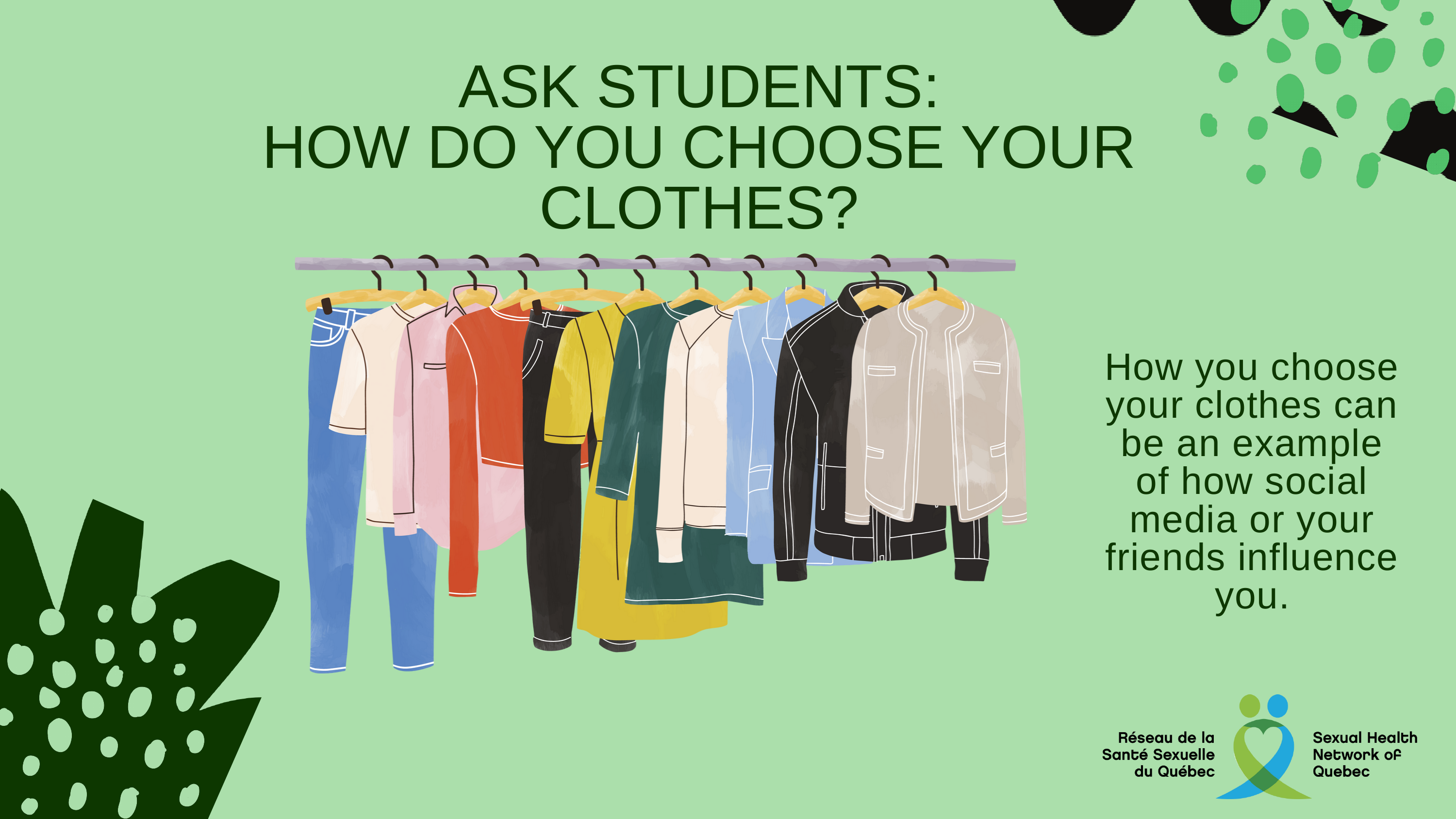

ASK STUDENTS:
HOW DO YOU CHOOSE YOUR CLOTHES?

How you choose your clothes can be an example of how social media or your friends influence you.